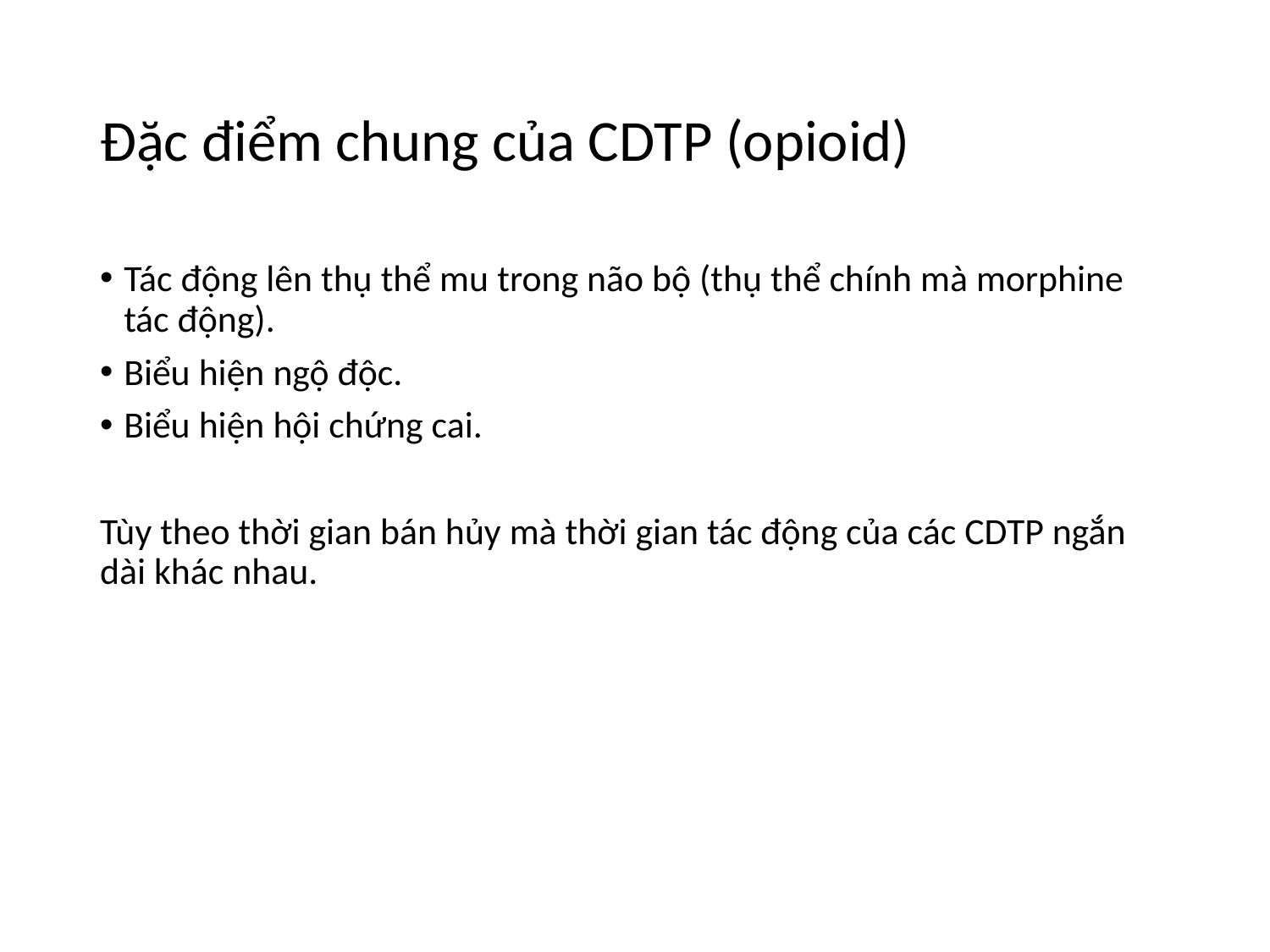

# Đặc điểm chung của CDTP (opioid)
Tác động lên thụ thể mu trong não bộ (thụ thể chính mà morphine tác động).
Biểu hiện ngộ độc.
Biểu hiện hội chứng cai.

Tùy theo thời gian bán hủy mà thời gian tác động của các CDTP ngắn dài khác nhau.